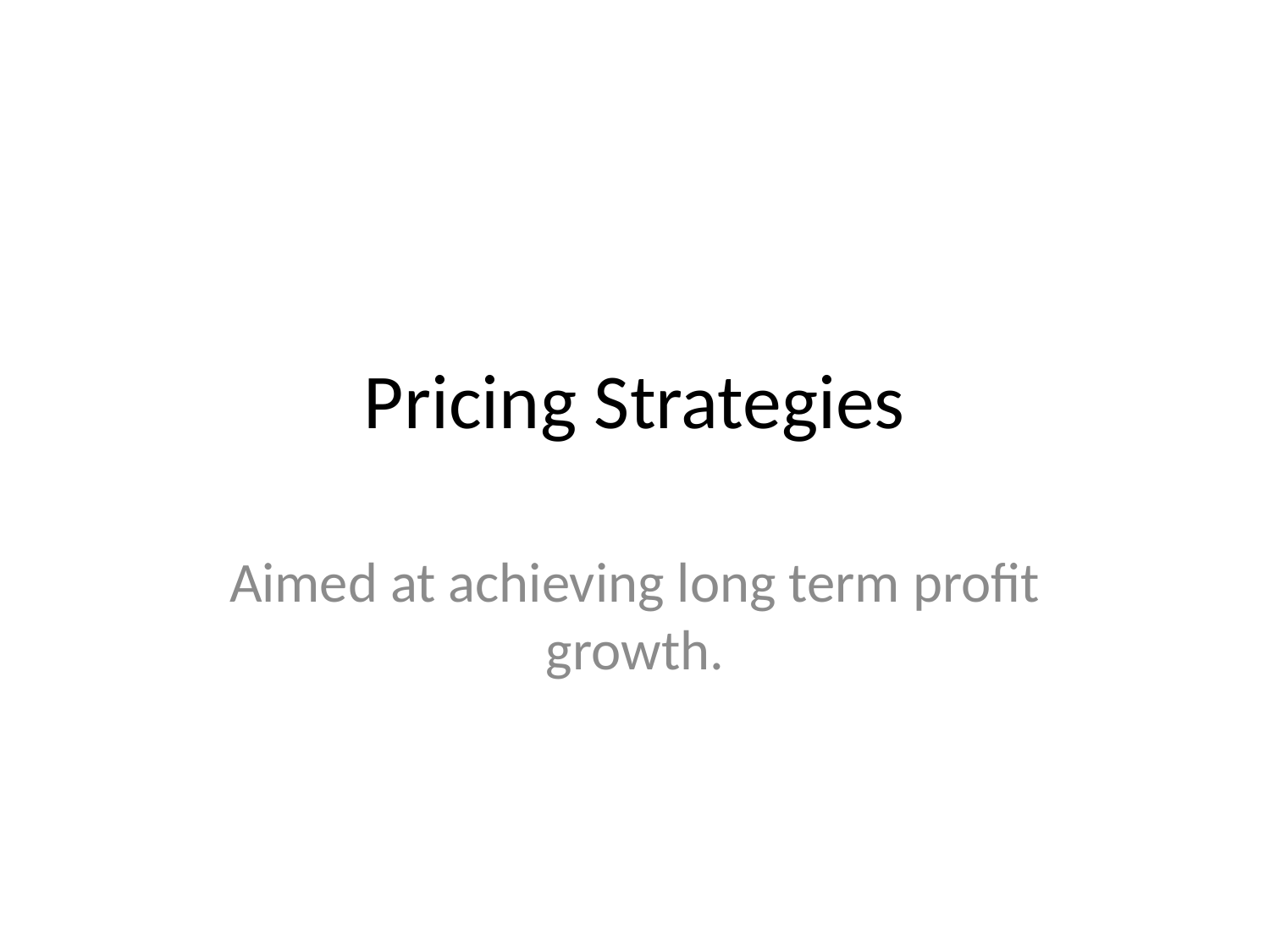

# Pricing Strategies
Aimed at achieving long term profit growth.